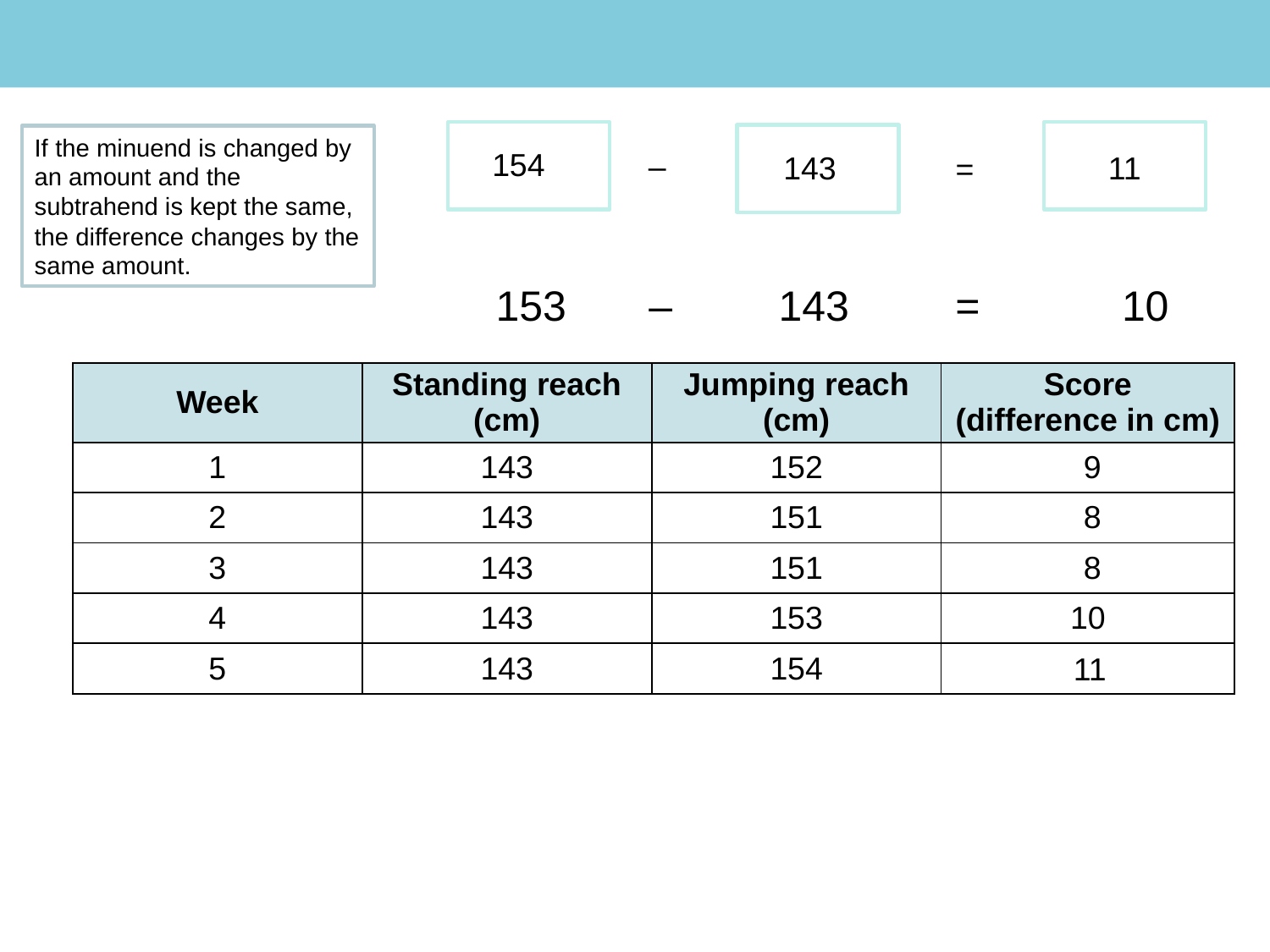

If the minuend is changed by an amount and the subtrahend is kept the same, the difference changes by the same amount.
154
 –
143
11
 =
   153       –         143         =            10
| Week | Standing reach (cm) | Jumping reach (cm) | Score (difference in cm) |
| --- | --- | --- | --- |
| 1 | 143 | 152 | 9 |
| 2 | 143 | 151 | 8 |
| 3 | 143 | 151 | 8 |
| 4 | 143 | 153 | 10 |
| 5 | 143 | 154 |  |
11